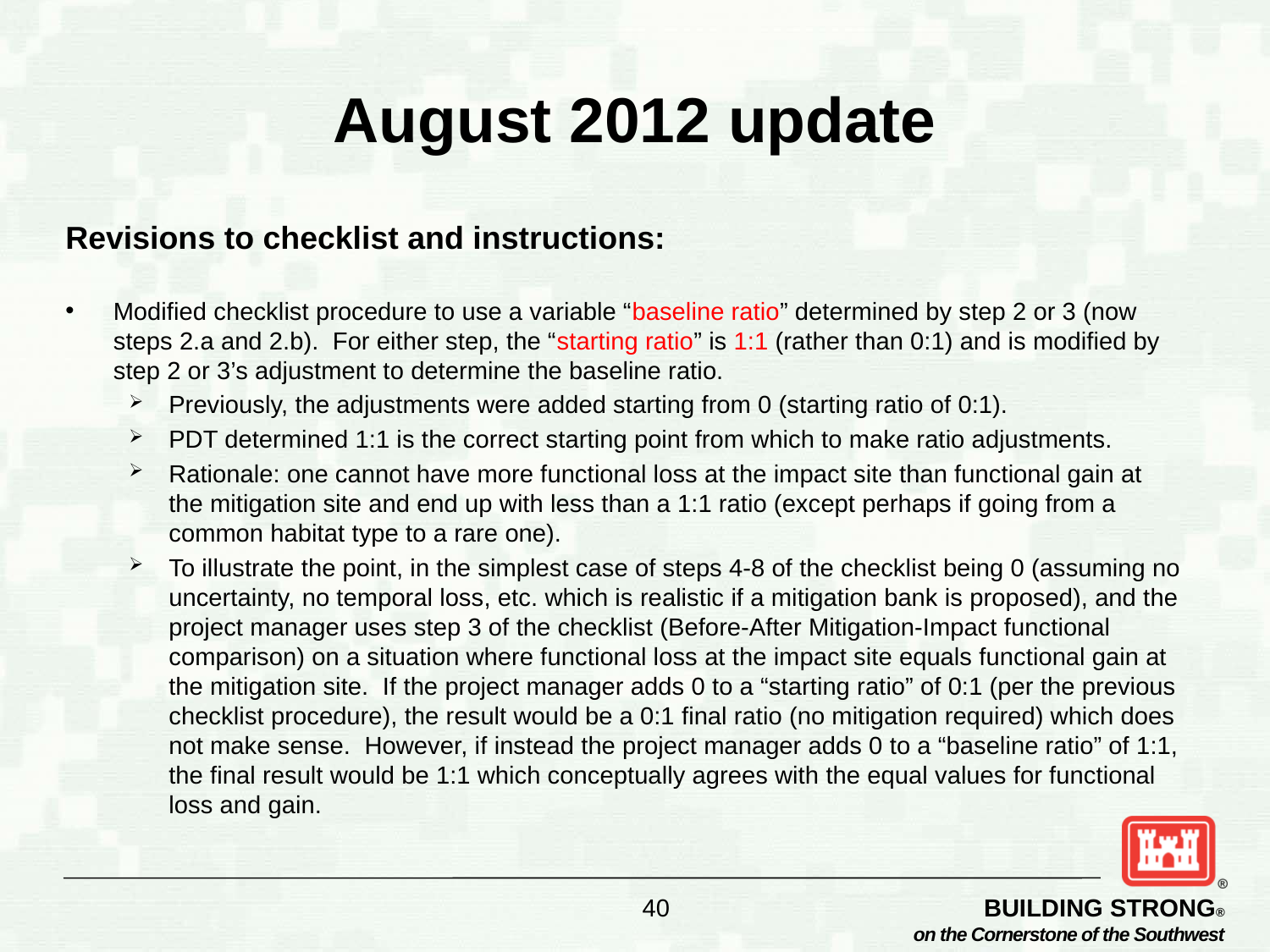

# August 2012 update

Revisions to checklist and instructions:

Modified checklist procedure to use a variable “baseline ratio” determined by step 2 or 3 (now steps 2.a and 2.b).  For either step, the “starting ratio” is 1:1 (rather than 0:1) and is modified by step 2 or 3’s adjustment to determine the baseline ratio.
Previously, the adjustments were added starting from 0 (starting ratio of 0:1).
PDT determined 1:1 is the correct starting point from which to make ratio adjustments.
Rationale: one cannot have more functional loss at the impact site than functional gain at the mitigation site and end up with less than a 1:1 ratio (except perhaps if going from a common habitat type to a rare one).
To illustrate the point, in the simplest case of steps 4-8 of the checklist being 0 (assuming no uncertainty, no temporal loss, etc. which is realistic if a mitigation bank is proposed), and the project manager uses step 3 of the checklist (Before-After Mitigation-Impact functional comparison) on a situation where functional loss at the impact site equals functional gain at the mitigation site.  If the project manager adds 0 to a “starting ratio” of 0:1 (per the previous checklist procedure), the result would be a 0:1 final ratio (no mitigation required) which does not make sense.  However, if instead the project manager adds 0 to a “baseline ratio” of 1:1, the final result would be 1:1 which conceptually agrees with the equal values for functional loss and gain.

40